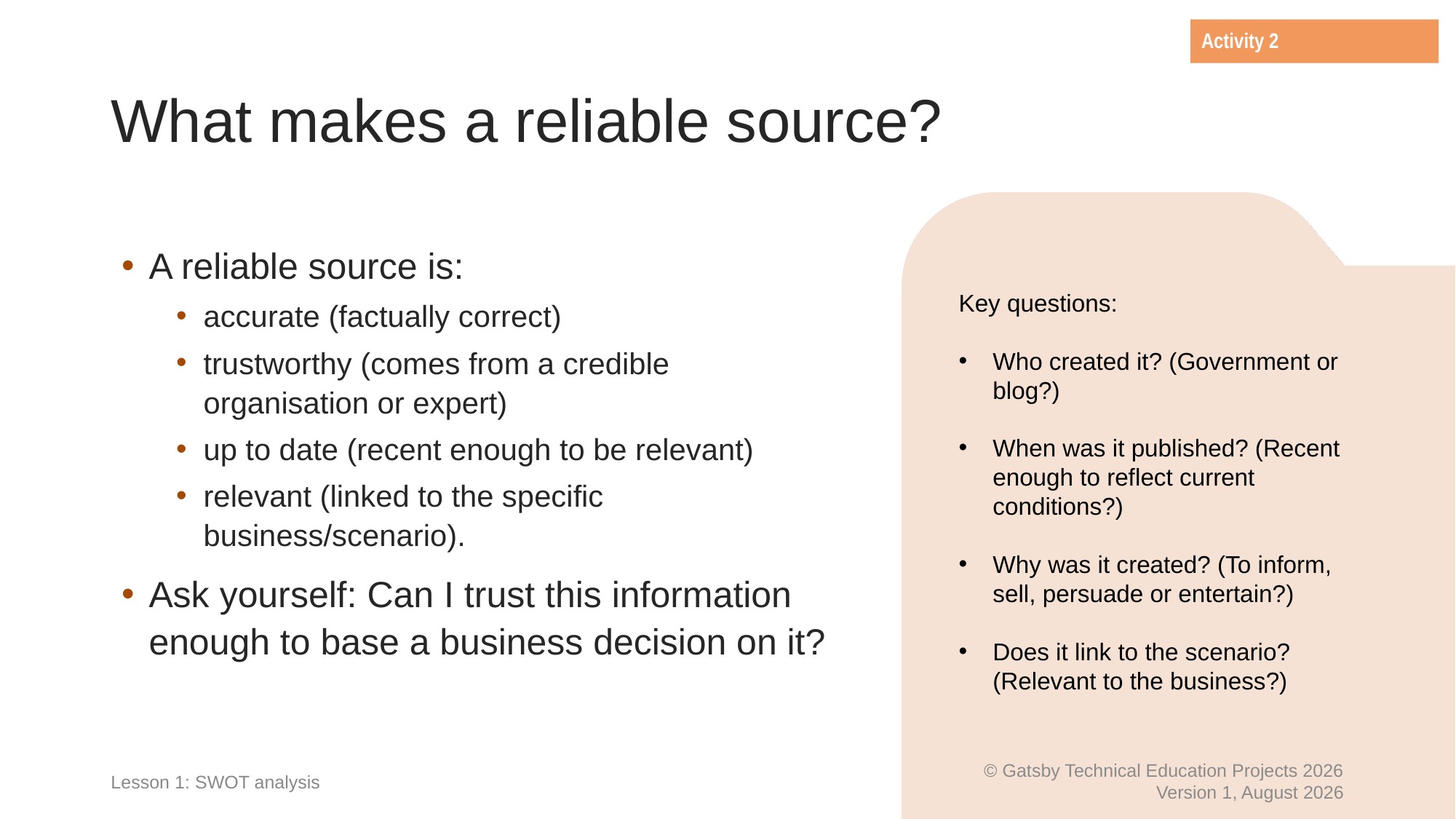

Activity 2
# What makes a reliable source?
A reliable source is:
accurate (factually correct)
trustworthy (comes from a credible organisation or expert)
up to date (recent enough to be relevant)
relevant (linked to the specific business/scenario).
Ask yourself: Can I trust this information enough to base a business decision on it?
Key questions:

Who created it? (Government or blog?)

When was it published? (Recent enough to reflect current conditions?)

Why was it created? (To inform, sell, persuade or entertain?)

Does it link to the scenario? (Relevant to the business?)
Lesson 1: SWOT analysis